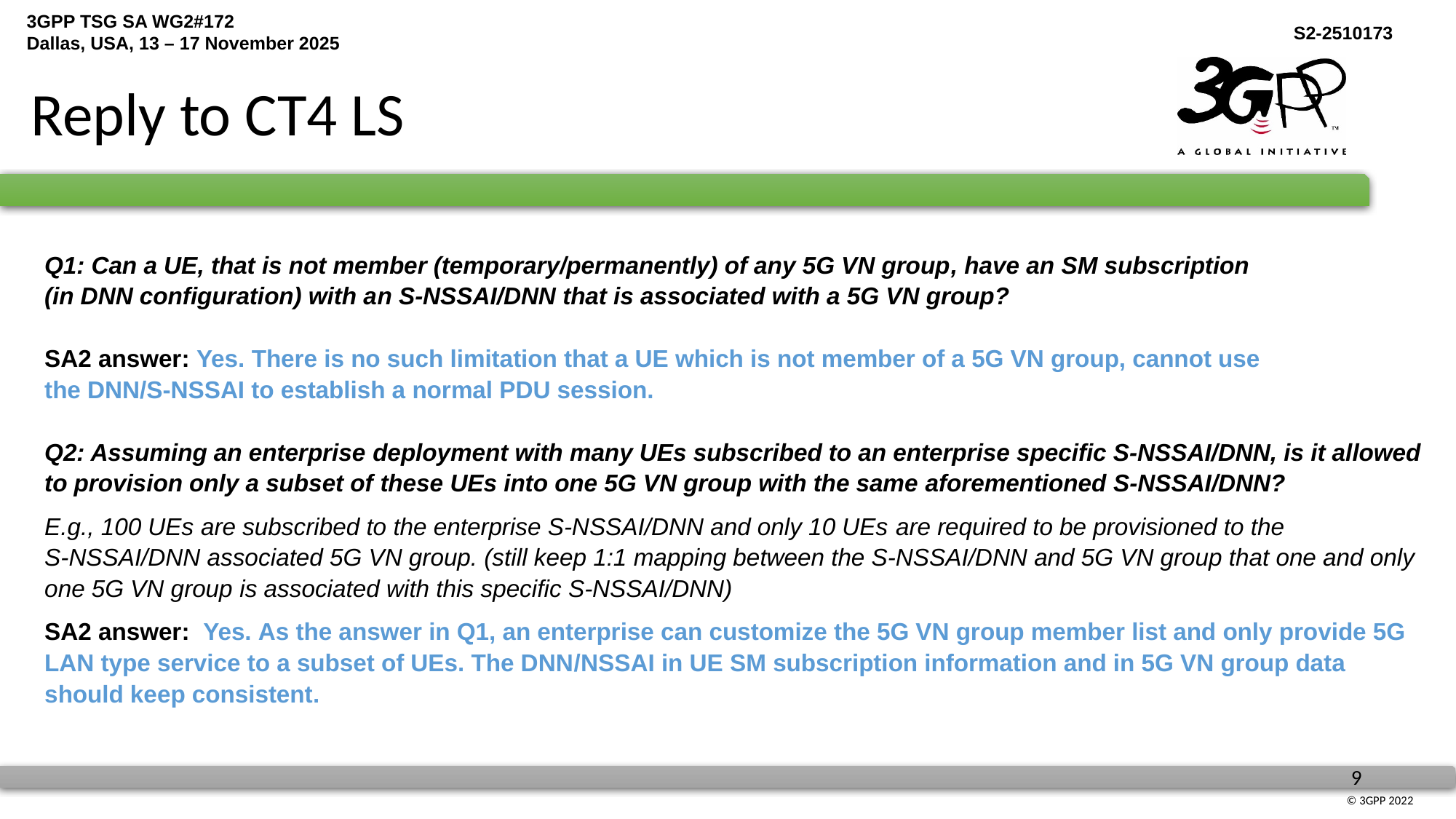

# Reply to CT4 LS
Q1: Can a UE, that is not member (temporary/permanently) of any 5G VN group, have an SM subscription (in DNN configuration) with an S-NSSAI/DNN that is associated with a 5G VN group?
SA2 answer: Yes. There is no such limitation that a UE which is not member of a 5G VN group, cannot use the DNN/S-NSSAI to establish a normal PDU session.
Q2: Assuming an enterprise deployment with many UEs subscribed to an enterprise specific S-NSSAI/DNN, is it allowed to provision only a subset of these UEs into one 5G VN group with the same aforementioned S-NSSAI/DNN?
E.g., 100 UEs are subscribed to the enterprise S-NSSAI/DNN and only 10 UEs are required to be provisioned to the S-NSSAI/DNN associated 5G VN group. (still keep 1:1 mapping between the S-NSSAI/DNN and 5G VN group that one and only one 5G VN group is associated with this specific S-NSSAI/DNN)
SA2 answer:  Yes. As the answer in Q1, an enterprise can customize the 5G VN group member list and only provide 5G LAN type service to a subset of UEs. The DNN/NSSAI in UE SM subscription information and in 5G VN group data should keep consistent.